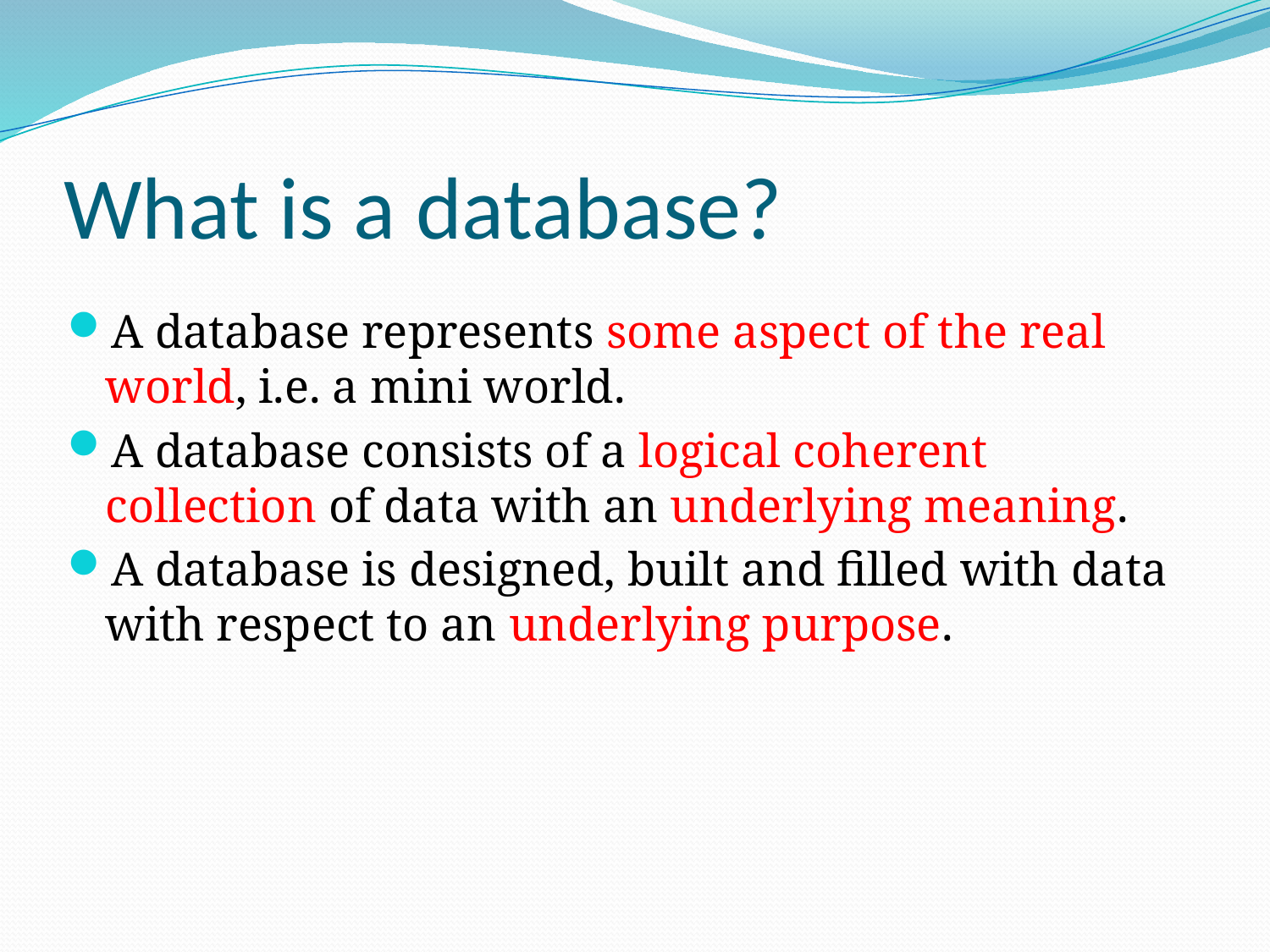

# What is a database?
A database represents some aspect of the real world, i.e. a mini world.
A database consists of a logical coherent collection of data with an underlying meaning.
A database is designed, built and filled with data with respect to an underlying purpose.